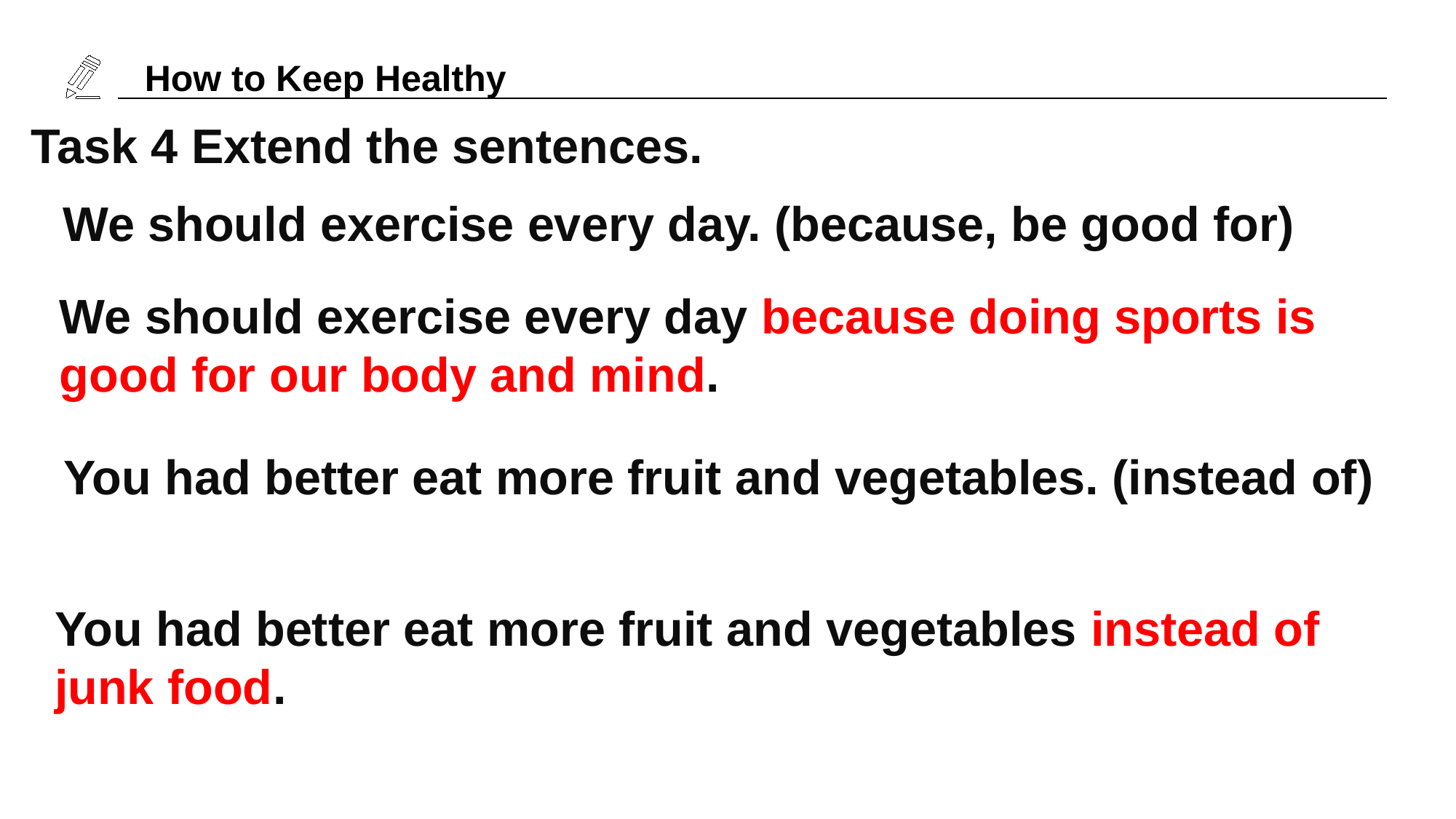

Task 4 Extend the sentences.
We should exercise every day. (because, be good for)
We should exercise every day because doing sports is good for our body and mind.
You had better eat more fruit and vegetables. (instead of)
You had better eat more fruit and vegetables instead of junk food.